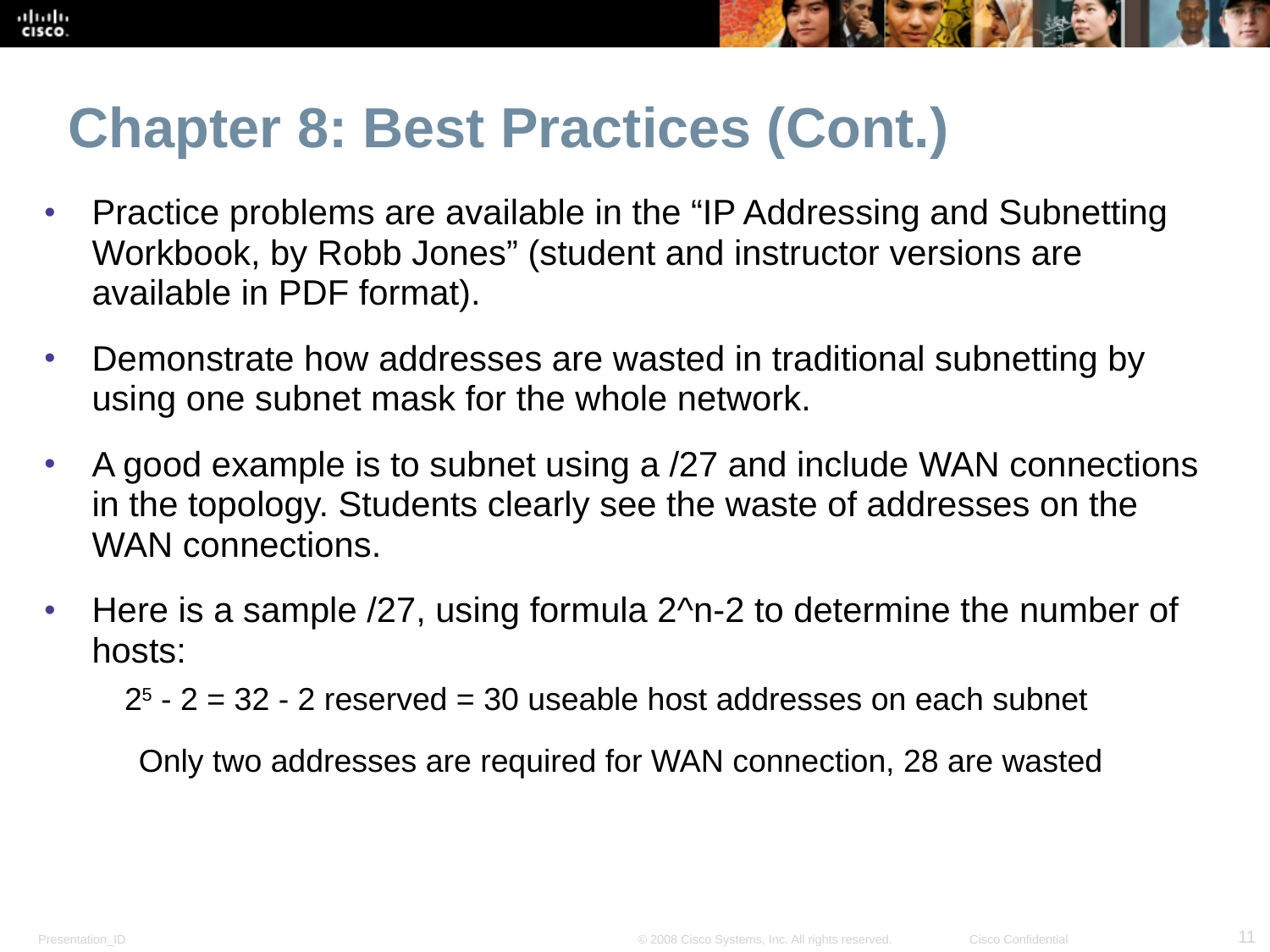

Chapter 8: Best Practices (Cont.)
Practice problems are available in the “IP Addressing and Subnetting Workbook, by Robb Jones” (student and instructor versions are available in PDF format).
Demonstrate how addresses are wasted in traditional subnetting by using one subnet mask for the whole network.
A good example is to subnet using a /27 and include WAN connections in the topology. Students clearly see the waste of addresses on the WAN connections.
Here is a sample /27, using formula 2^n-2 to determine the number of hosts:
25 - 2 = 32 - 2 reserved = 30 useable host addresses on each subnet
Only two addresses are required for WAN connection, 28 are wasted